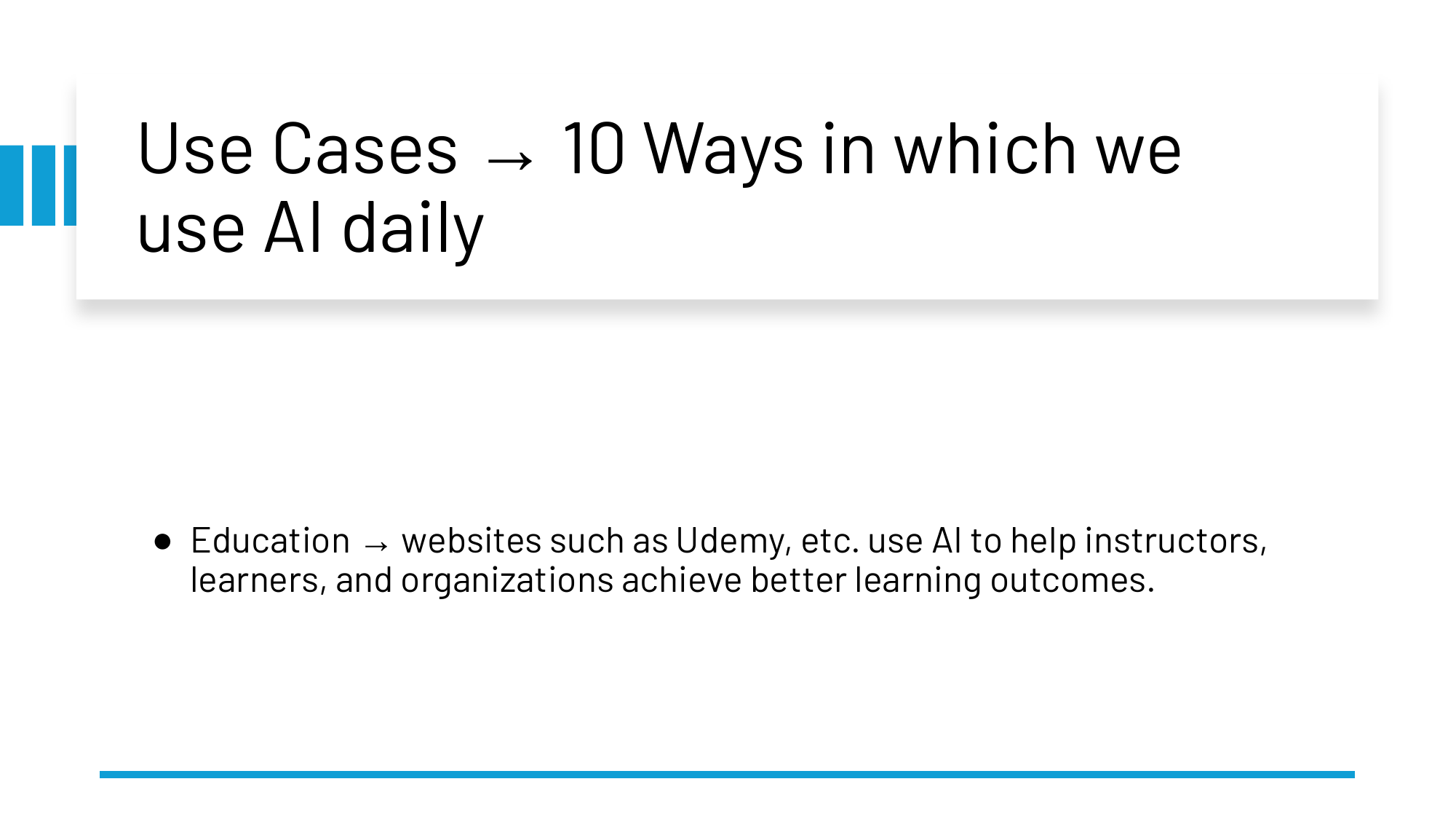

# Use Cases → 10 Ways in which we use AI daily

Education → websites such as Udemy, etc. use AI to help instructors, learners, and organizations achieve better learning outcomes.